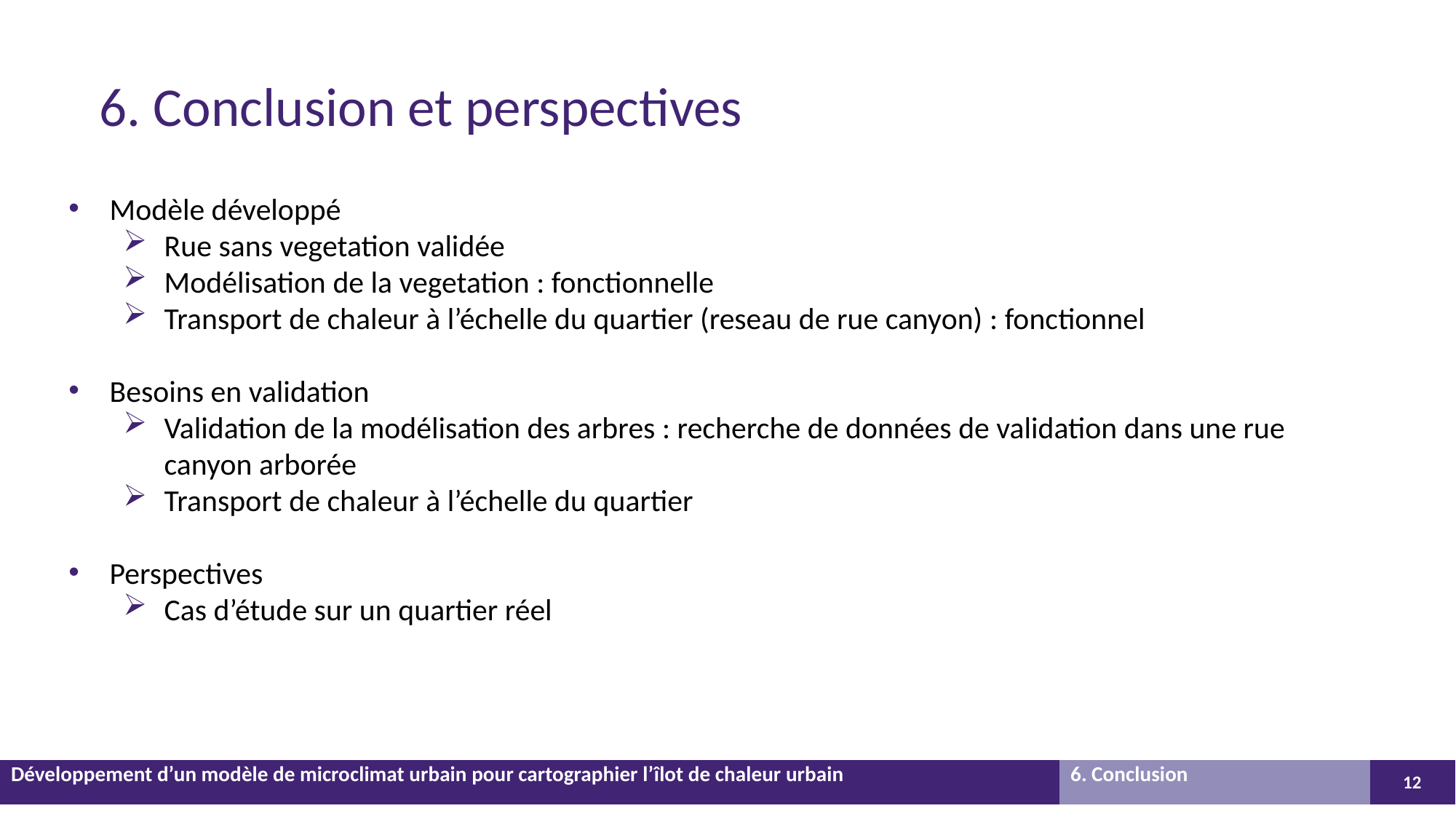

# 6. Conclusion et perspectives
Modèle développé
Rue sans vegetation validée
Modélisation de la vegetation : fonctionnelle
Transport de chaleur à l’échelle du quartier (reseau de rue canyon) : fonctionnel

Besoins en validation
Validation de la modélisation des arbres : recherche de données de validation dans une rue canyon arborée
Transport de chaleur à l’échelle du quartier

Perspectives
Cas d’étude sur un quartier réel
| Développement d’un modèle de microclimat urbain pour cartographier l’îlot de chaleur urbain | 6. Conclusion |  |
| --- | --- | --- |
12